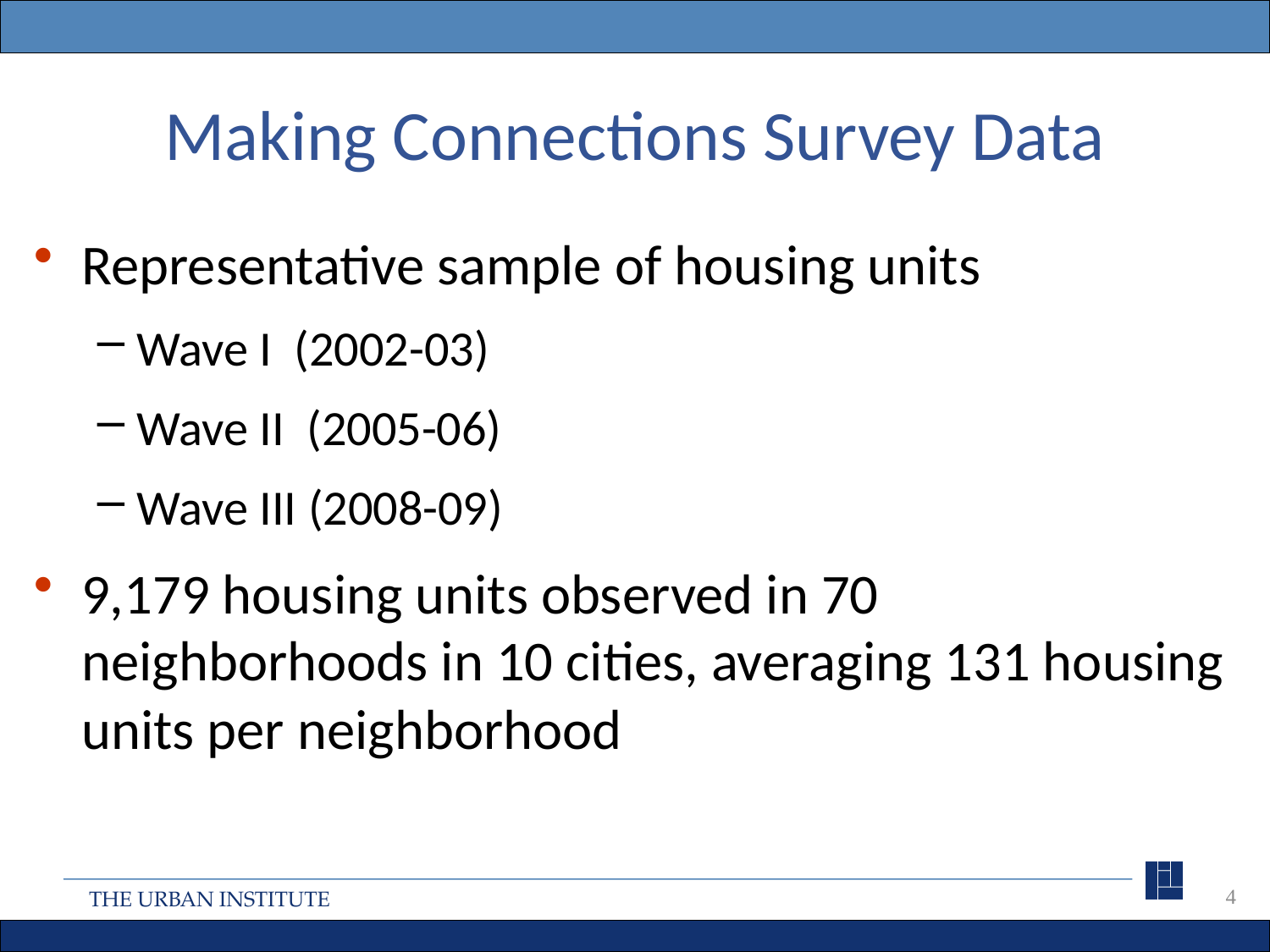

# Making Connections Survey Data
Representative sample of housing units
Wave I  (2002-03)
Wave II  (2005-06)
Wave III (2008-09)
9,179 housing units observed in 70 neighborhoods in 10 cities, averaging 131 housing units per neighborhood

4